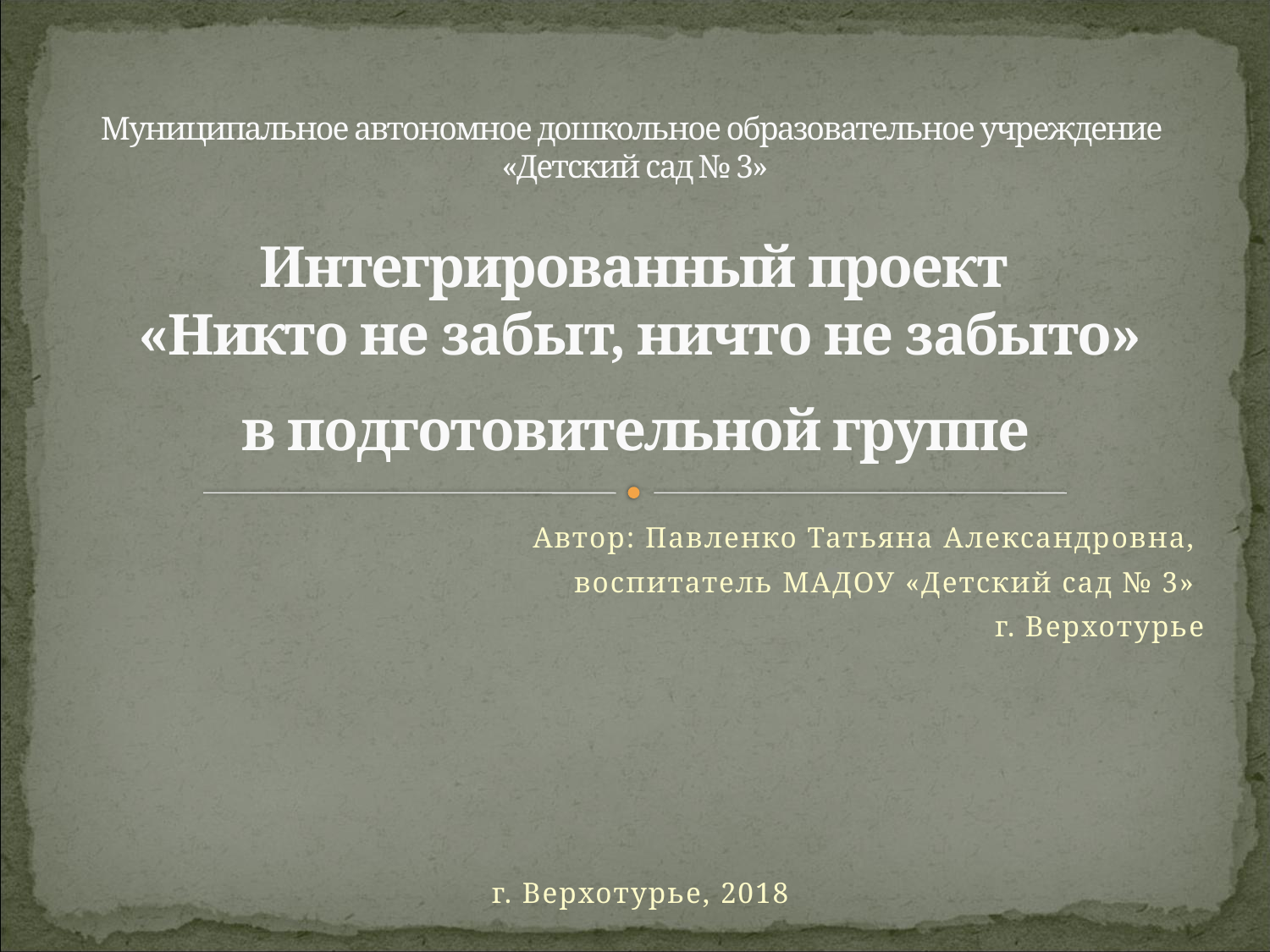

Муниципальное автономное дошкольное образовательное учреждение
«Детский сад № 3»
# Интегрированный проект «Никто не забыт, ничто не забыто» в подготовительной группе
Автор: Павленко Татьяна Александровна,
воспитатель МАДОУ «Детский сад № 3»
г. Верхотурье

г. Верхотурье, 2018